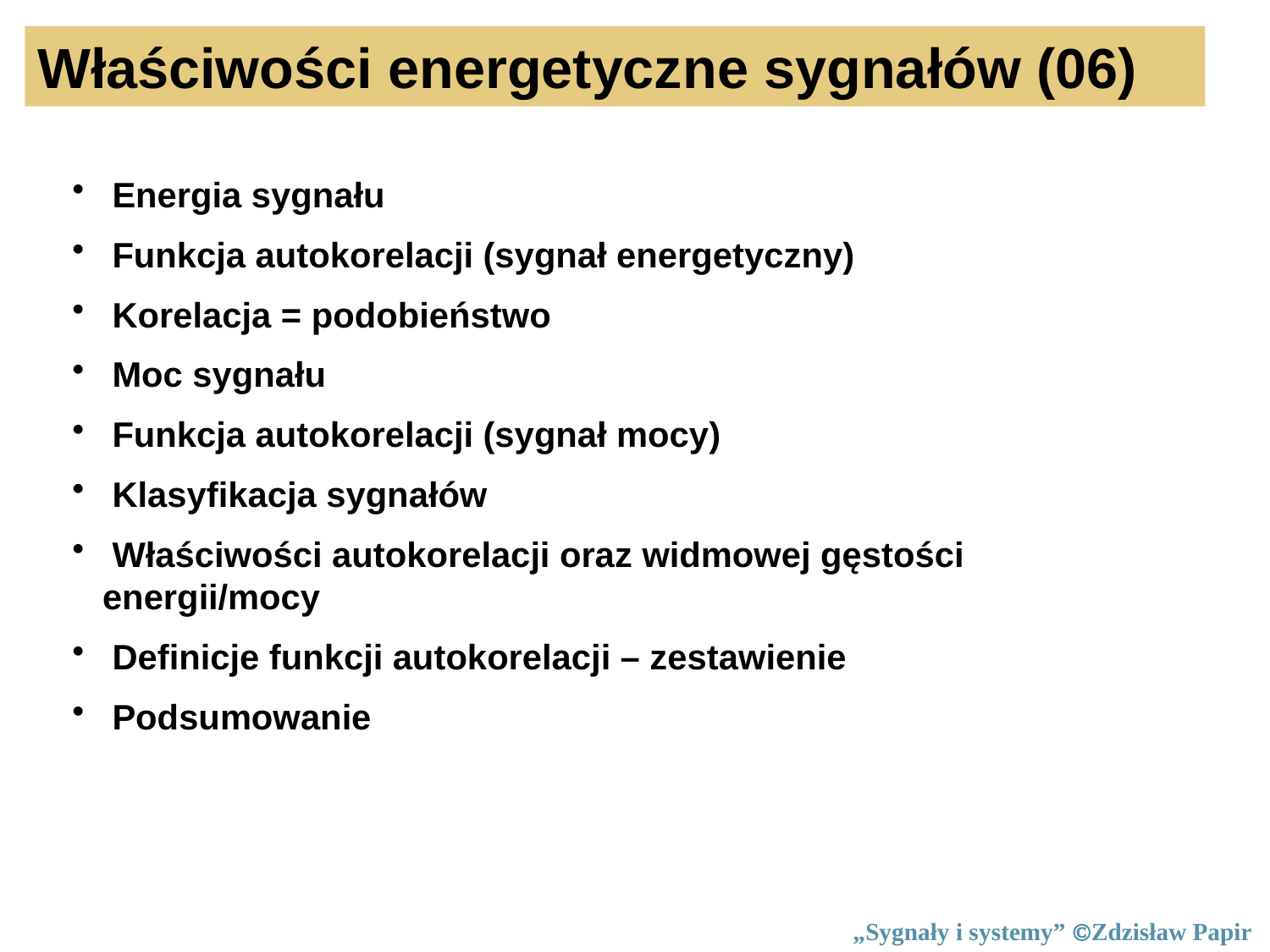

Właściwości energetyczne sygnałów (06)
 Energia sygnału
 Funkcja autokorelacji (sygnał energetyczny)
 Korelacja = podobieństwo
 Moc sygnału
 Funkcja autokorelacji (sygnał mocy)
 Klasyfikacja sygnałów
 Właściwości autokorelacji oraz widmowej gęstości
energii/mocy
 Definicje funkcji autokorelacji – zestawienie
 Podsumowanie
„Sygnały i systemy” ©Zdzisław Papir